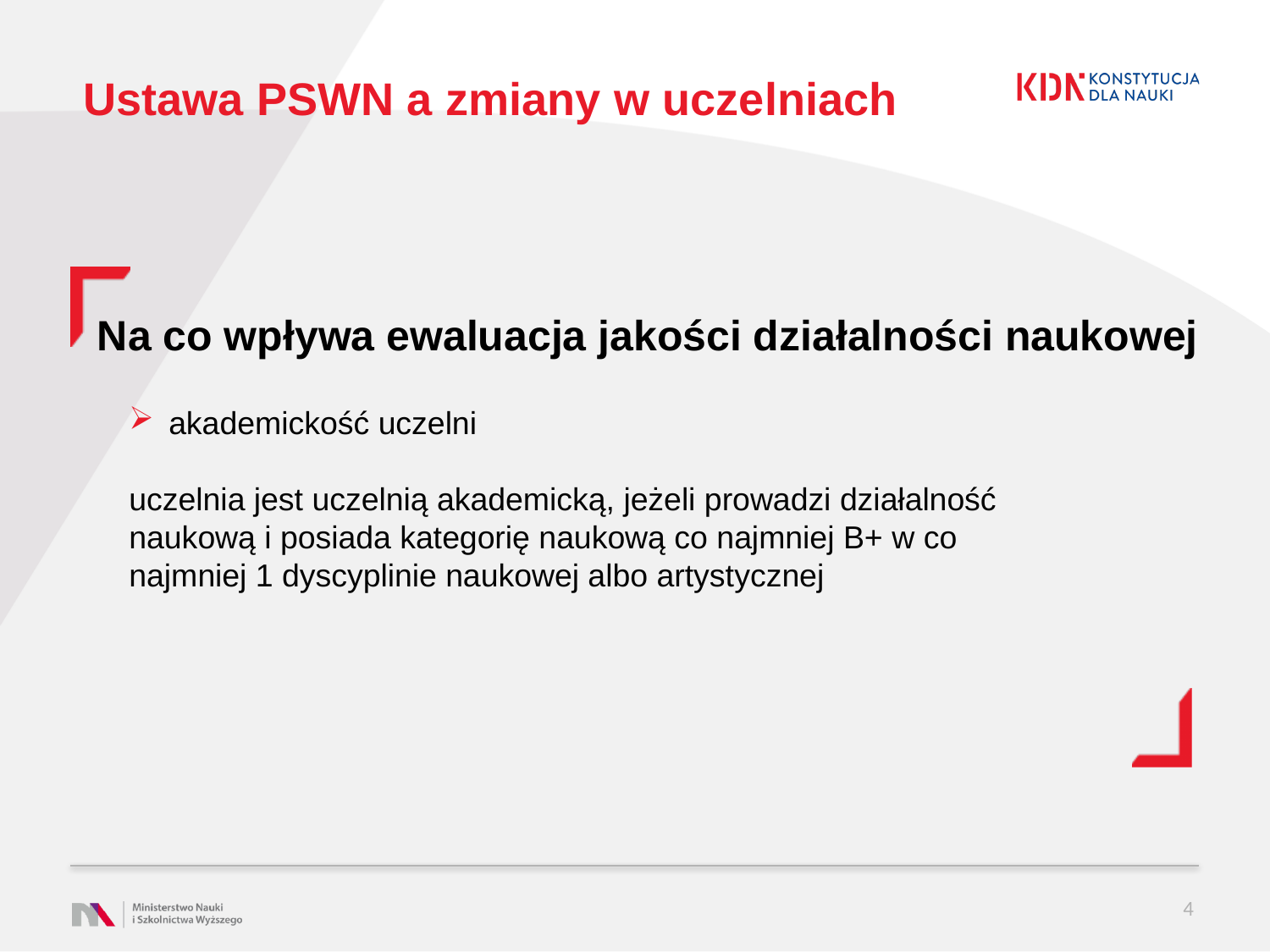

# Ustawa PSWN a zmiany w uczelniach
Na co wpływa ewaluacja jakości działalności naukowej

akademickość uczelni

uczelnia jest uczelnią akademicką, jeżeli prowadzi działalność naukową i posiada kategorię naukową co najmniej B+ w co najmniej 1 dyscyplinie naukowej albo artystycznej

4